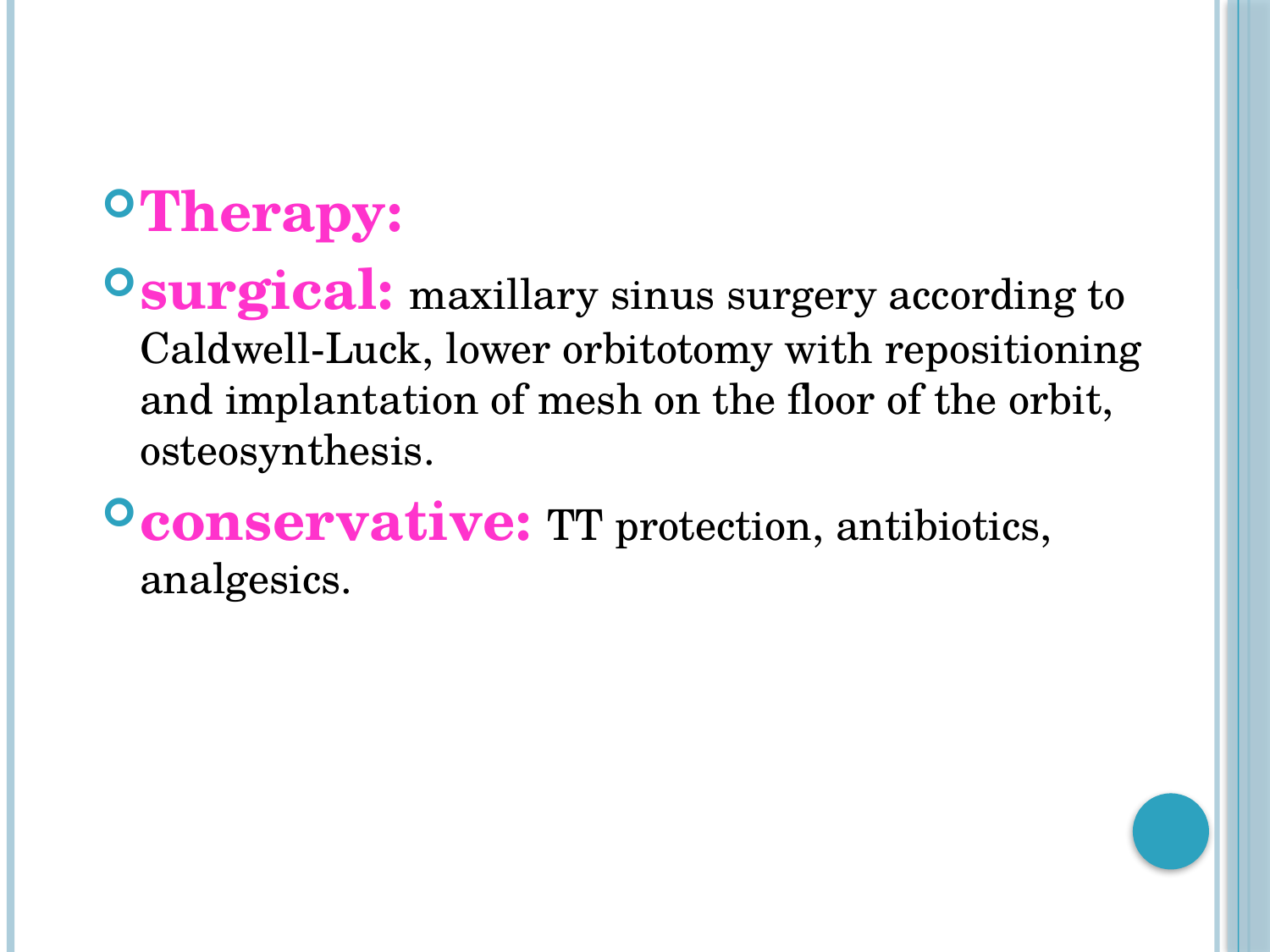

Therapy:
surgical: maxillary sinus surgery according to Caldwell-Luck, lower orbitotomy with repositioning and implantation of mesh on the floor of the orbit, osteosynthesis.
conservative: TT protection, antibiotics, analgesics.